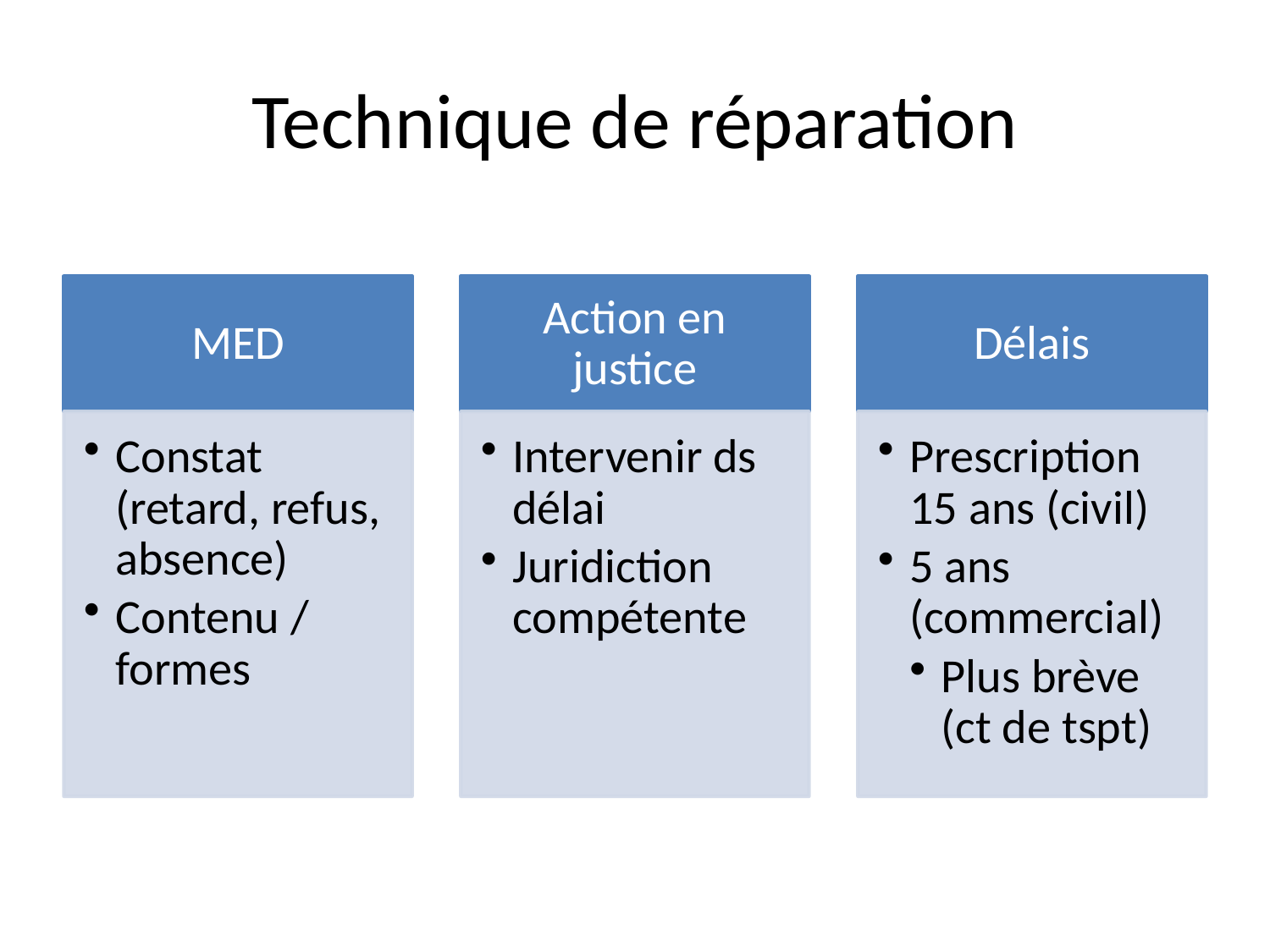

# Technique de réparation
MED
Constat (retard, refus, absence)
Contenu / formes
Action en justice
Intervenir ds délai
Juridiction compétente
Délais
Prescription 15 ans (civil)
5 ans (commercial)
Plus brève (ct de tspt)